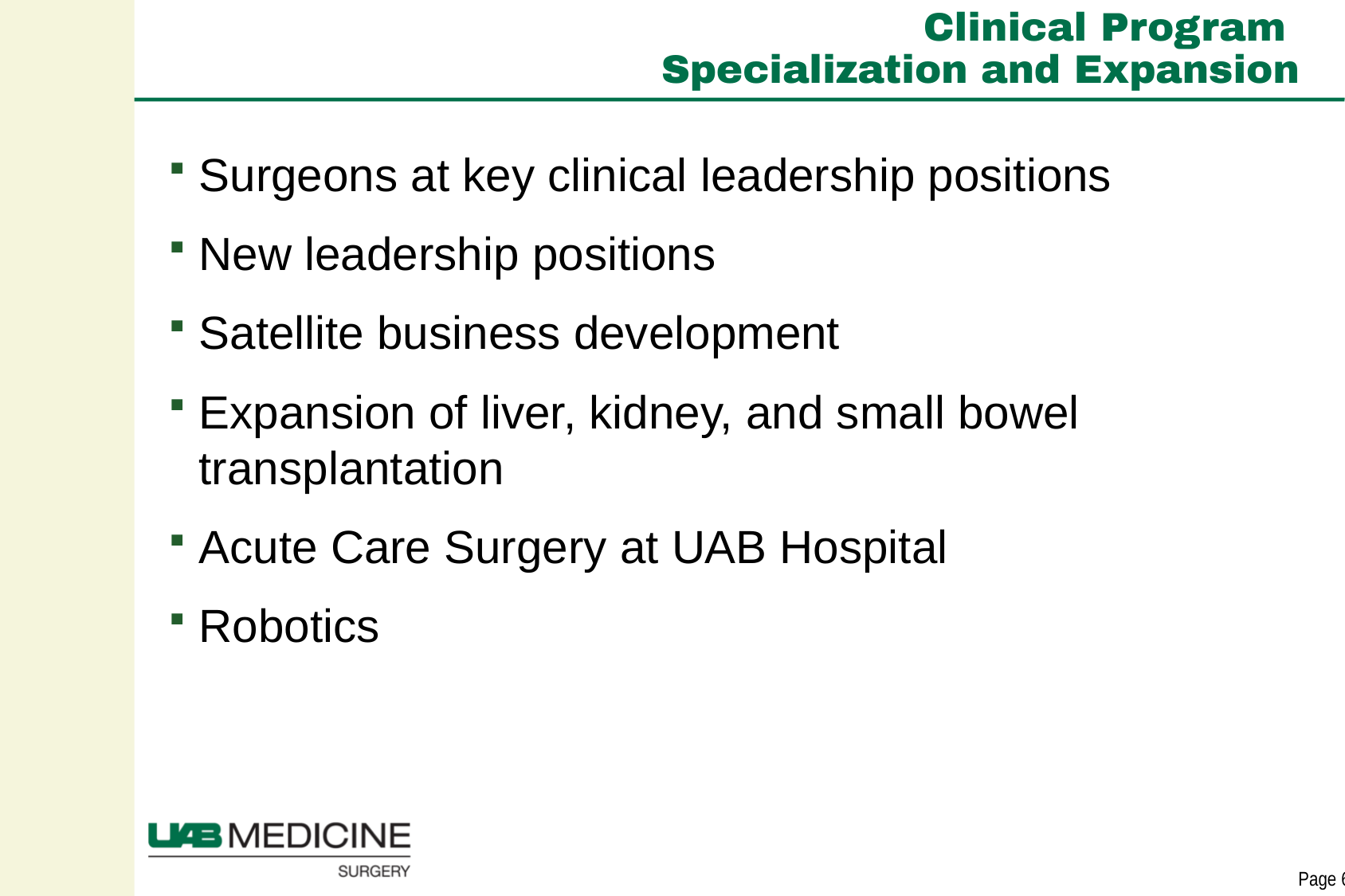

# Clinical Program Specialization and Expansion
Surgeons at key clinical leadership positions
New leadership positions
Satellite business development
Expansion of liver, kidney, and small bowel transplantation
Acute Care Surgery at UAB Hospital
Robotics